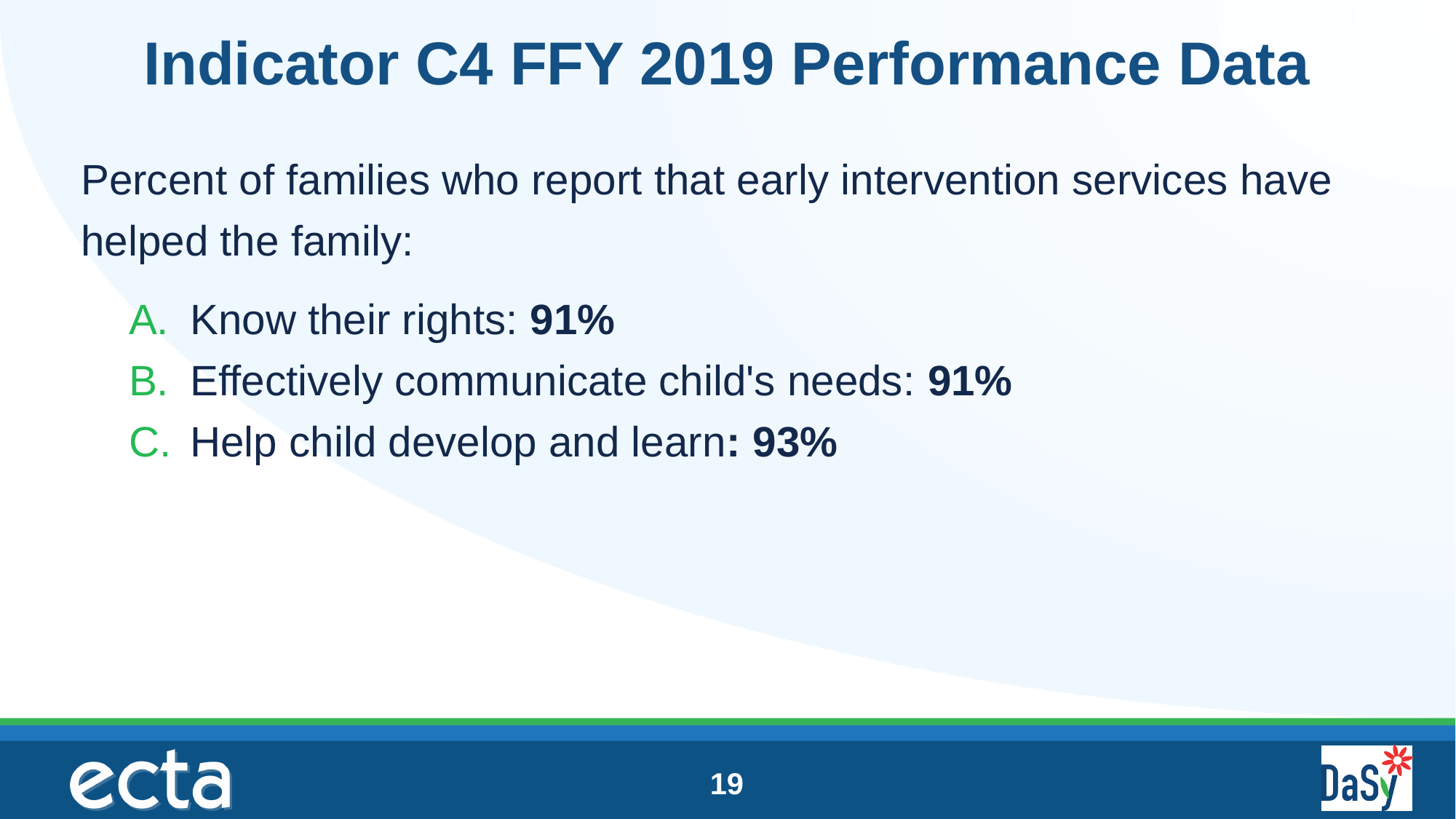

# Indicator C4 FFY 2019 Performance Data
Percent of families who report that early intervention services have helped the family:
Know their rights: 91%
Effectively communicate child's needs: 91%
Help child develop and learn: 93%
19